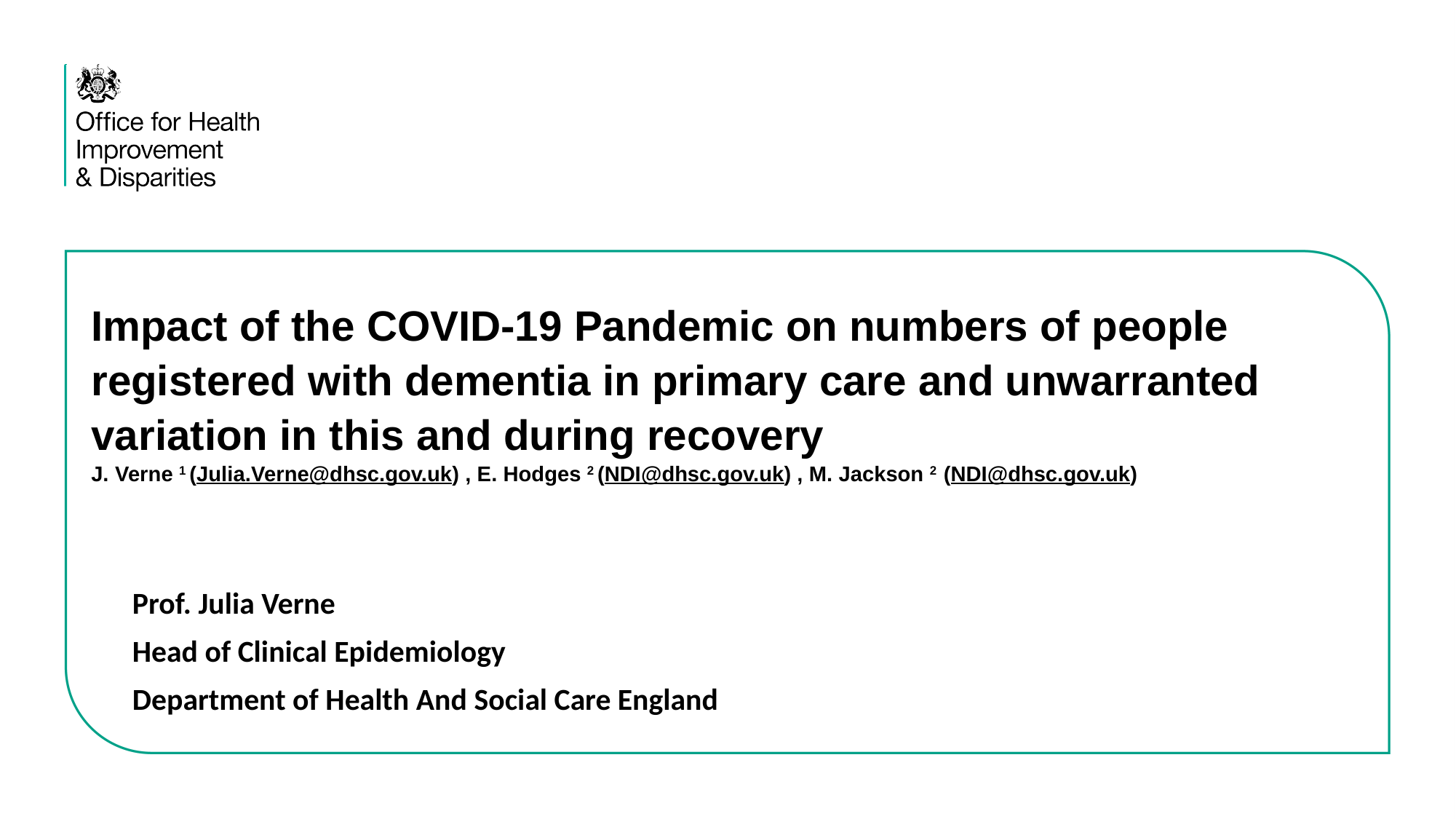

# Impact of the COVID-19 Pandemic on numbers of people registered with dementia in primary care and unwarranted variation in this and during recovery J. Verne 1 (Julia.Verne@dhsc.gov.uk) , E. Hodges 2 (NDI@dhsc.gov.uk) , M. Jackson 2  (NDI@dhsc.gov.uk)
Prof. Julia Verne
Head of Clinical Epidemiology
Department of Health And Social Care England